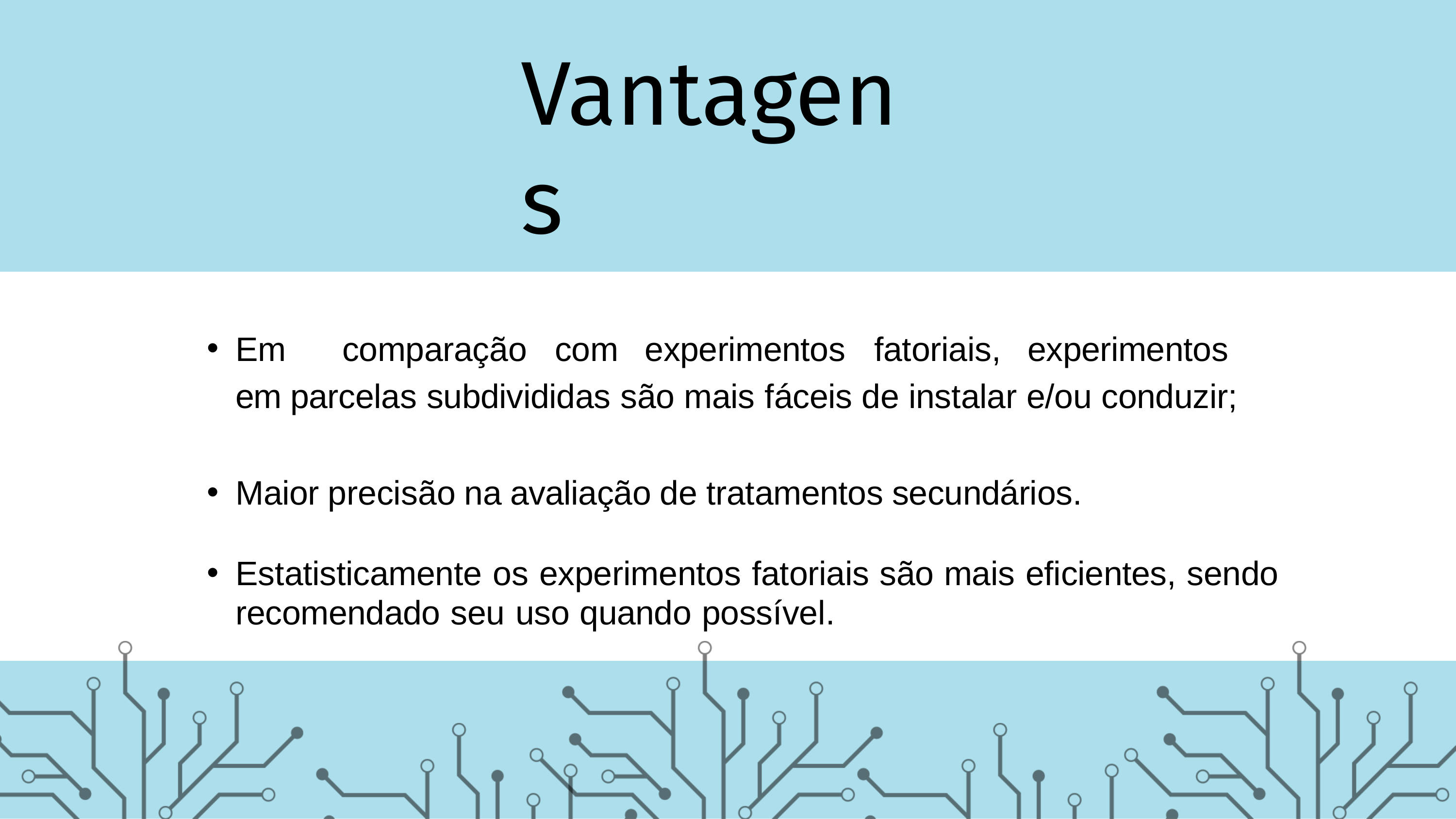

Vantagens

Em	comparação	com	experimentos	fatoriais,	experimentos	em parcelas subdivididas são mais fáceis de instalar e/ou conduzir;

Maior precisão na avaliação de tratamentos secundários.

Estatisticamente os experimentos fatoriais são mais eficientes, sendo recomendado seu uso quando possível.